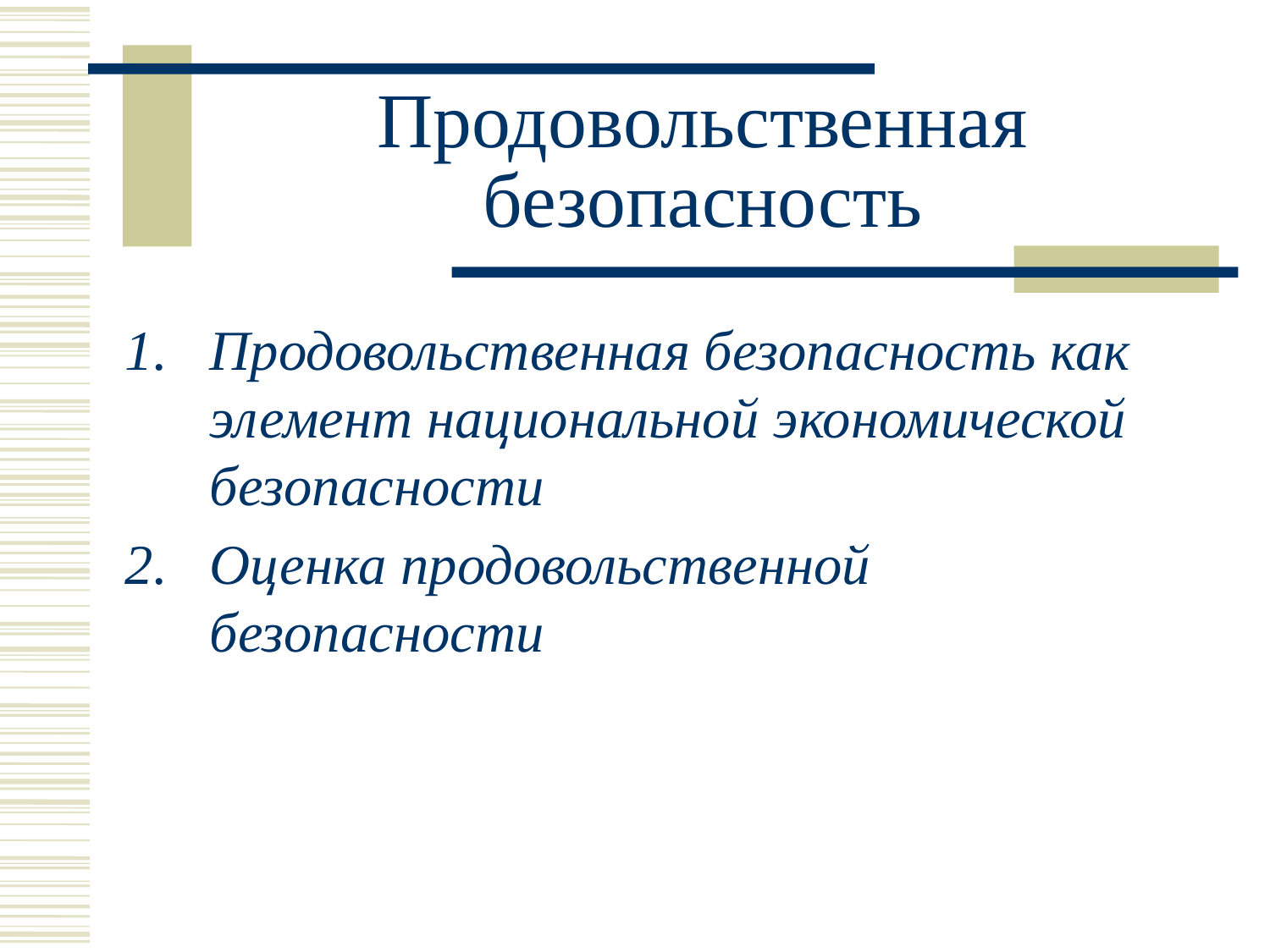

# Продовольственная безопасность
Продовольственная безопасность как элемент национальной экономической безопасности
Оценка продовольственной безопасности